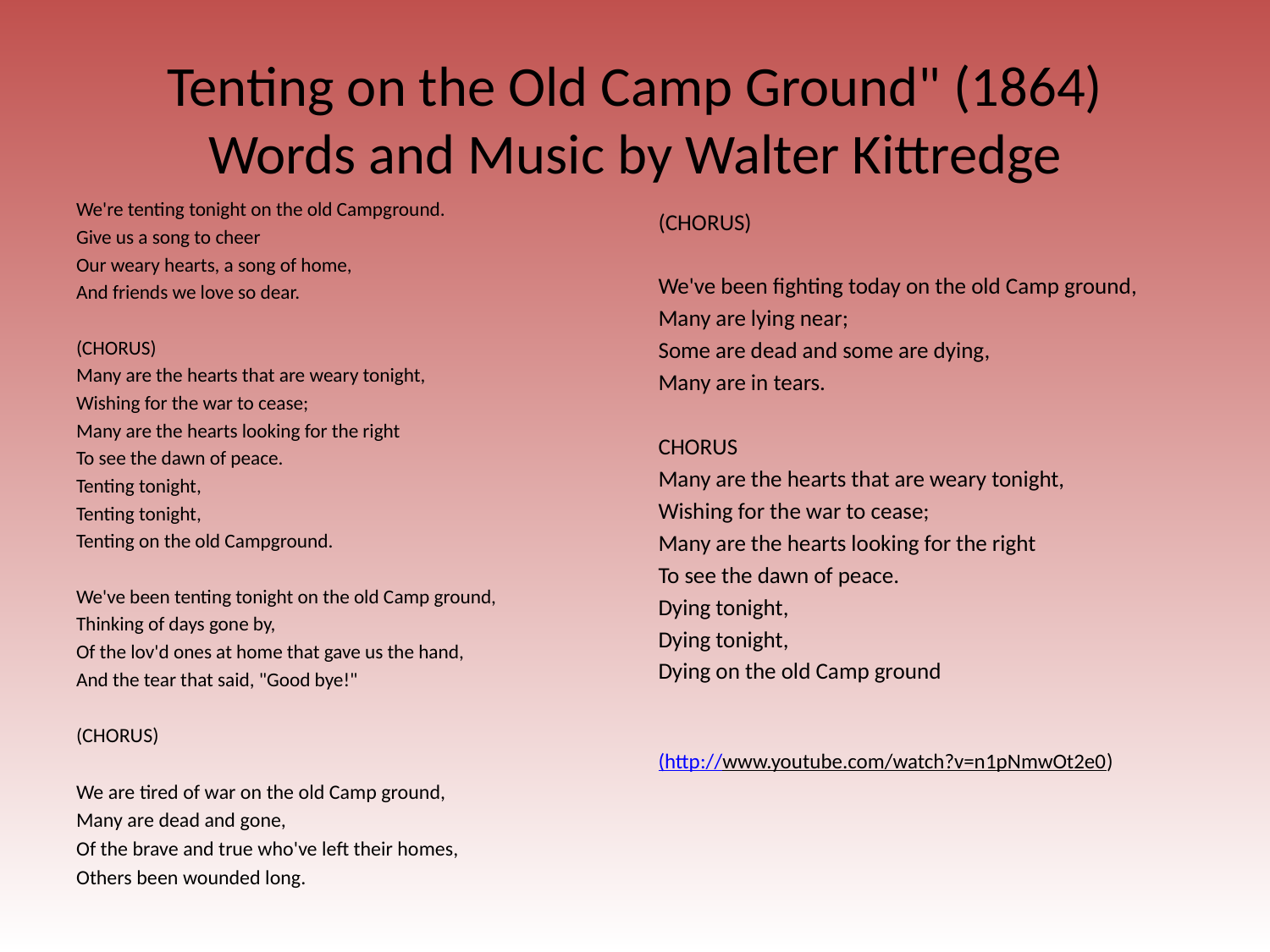

# Tenting on the Old Camp Ground" (1864) Words and Music by Walter Kittredge
We're tenting tonight on the old Campground.
Give us a song to cheer
Our weary hearts, a song of home,
And friends we love so dear.

(CHORUS)
Many are the hearts that are weary tonight,
Wishing for the war to cease;
Many are the hearts looking for the right
To see the dawn of peace.
Tenting tonight,
Tenting tonight,
Tenting on the old Campground.

We've been tenting tonight on the old Camp ground,
Thinking of days gone by,
Of the lov'd ones at home that gave us the hand,
And the tear that said, "Good bye!"

(CHORUS)

We are tired of war on the old Camp ground,
Many are dead and gone,
Of the brave and true who've left their homes,
Others been wounded long.

(CHORUS)

We've been fighting today on the old Camp ground,
Many are lying near;
Some are dead and some are dying,
Many are in tears.

CHORUS
Many are the hearts that are weary tonight,
Wishing for the war to cease;
Many are the hearts looking for the right
To see the dawn of peace.
Dying tonight,
Dying tonight,
Dying on the old Camp ground

(http://www.youtube.com/watch?v=n1pNmwOt2e0)